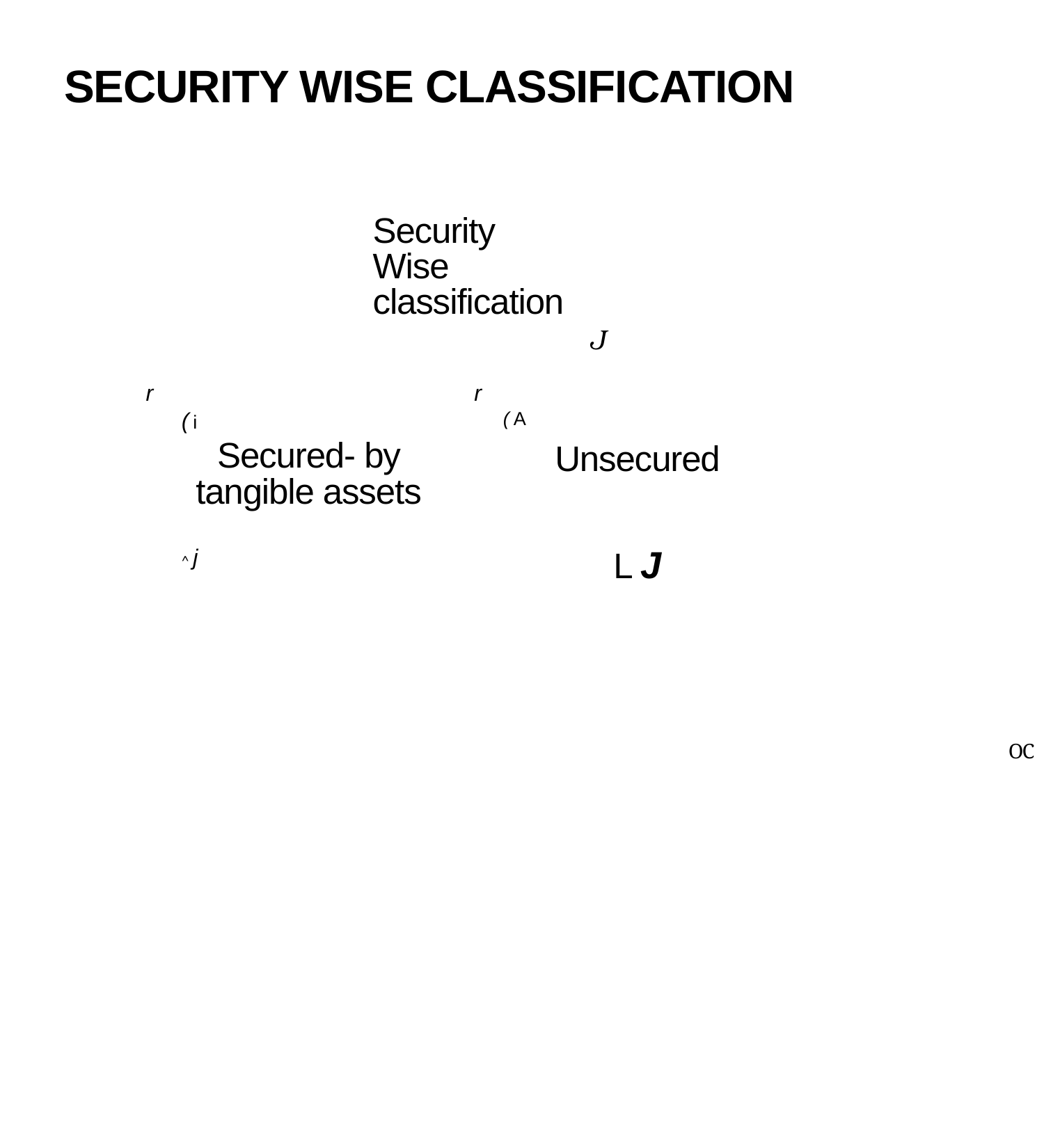

SECURITY WISE CLASSIFICATION
Security Wise classification
J
| r |  |  | r |  |
| --- | --- | --- | --- | --- |
|  | ( i |  |  | ( A |
|  | Secured- by tangible assets |  |  | Unsecured |
|  | ^ j |  |  | L J |
OC